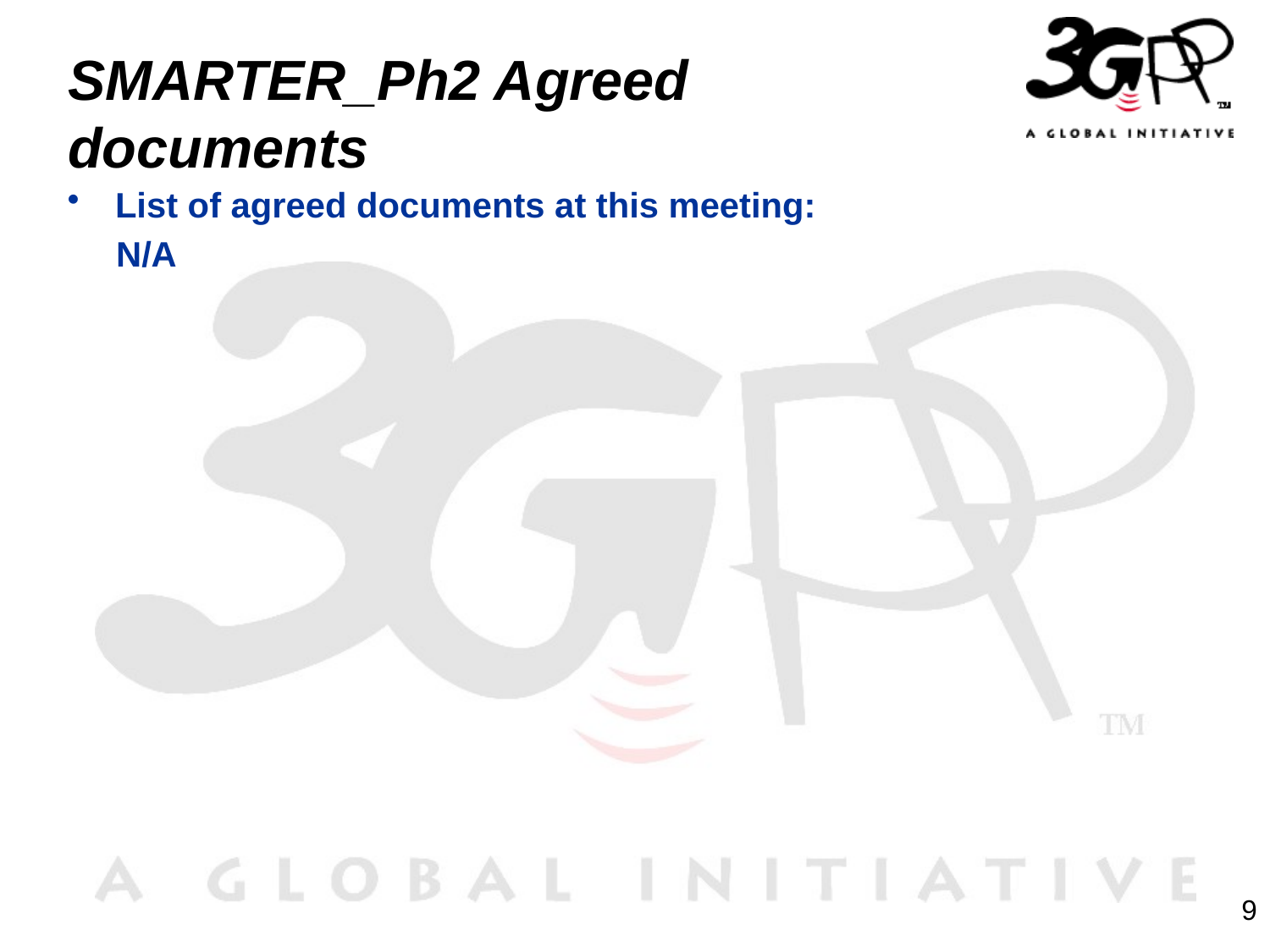

# SMARTER_Ph2 Agreed documents
List of agreed documents at this meeting:
     N/A

9